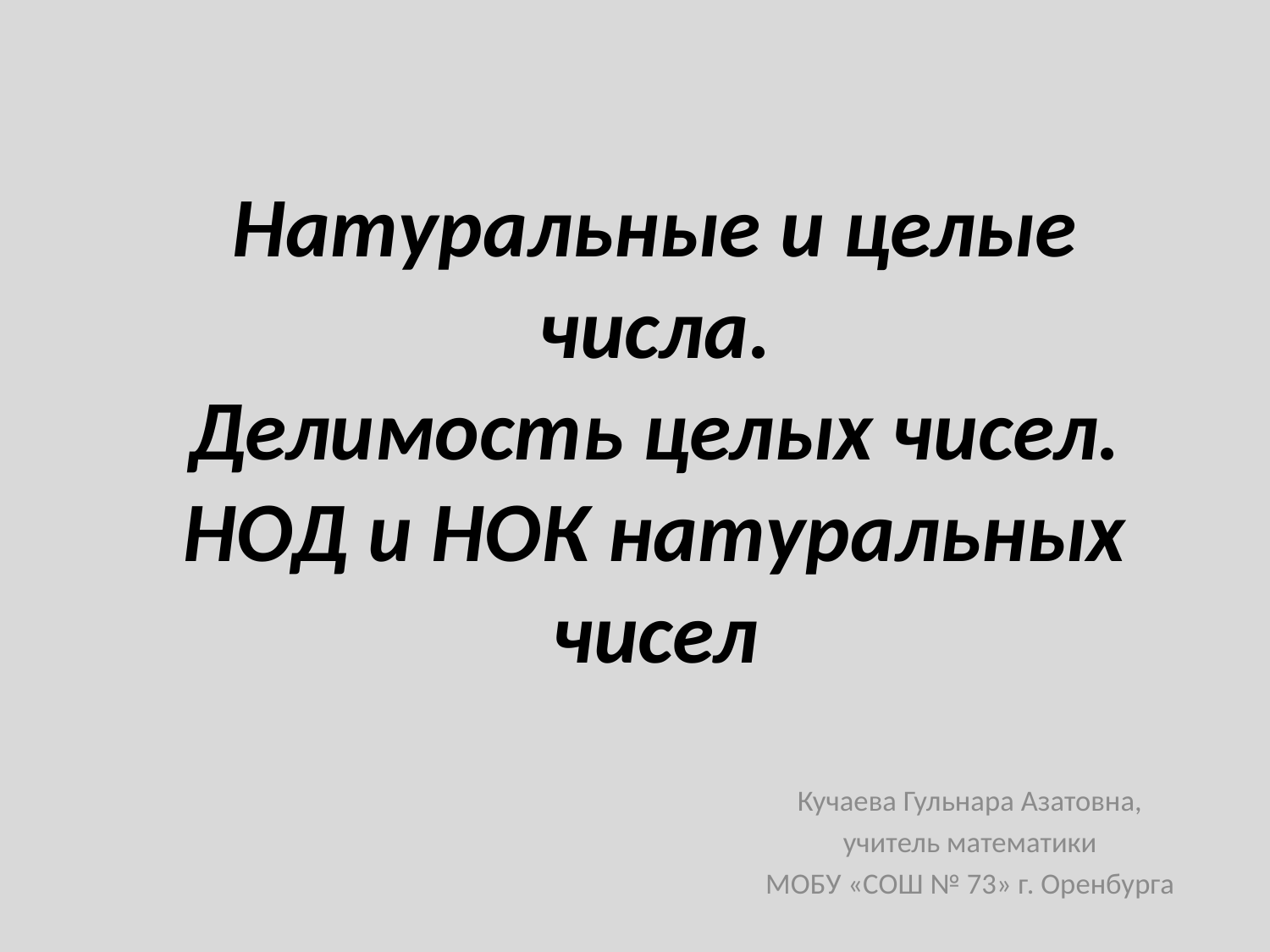

Натуральные и целые числа.
 Делимость целых чисел.
НОД и НОК натуральных чисел
Кучаева Гульнара Азатовна,
учитель математики
МОБУ «СОШ № 73» г. Оренбурга